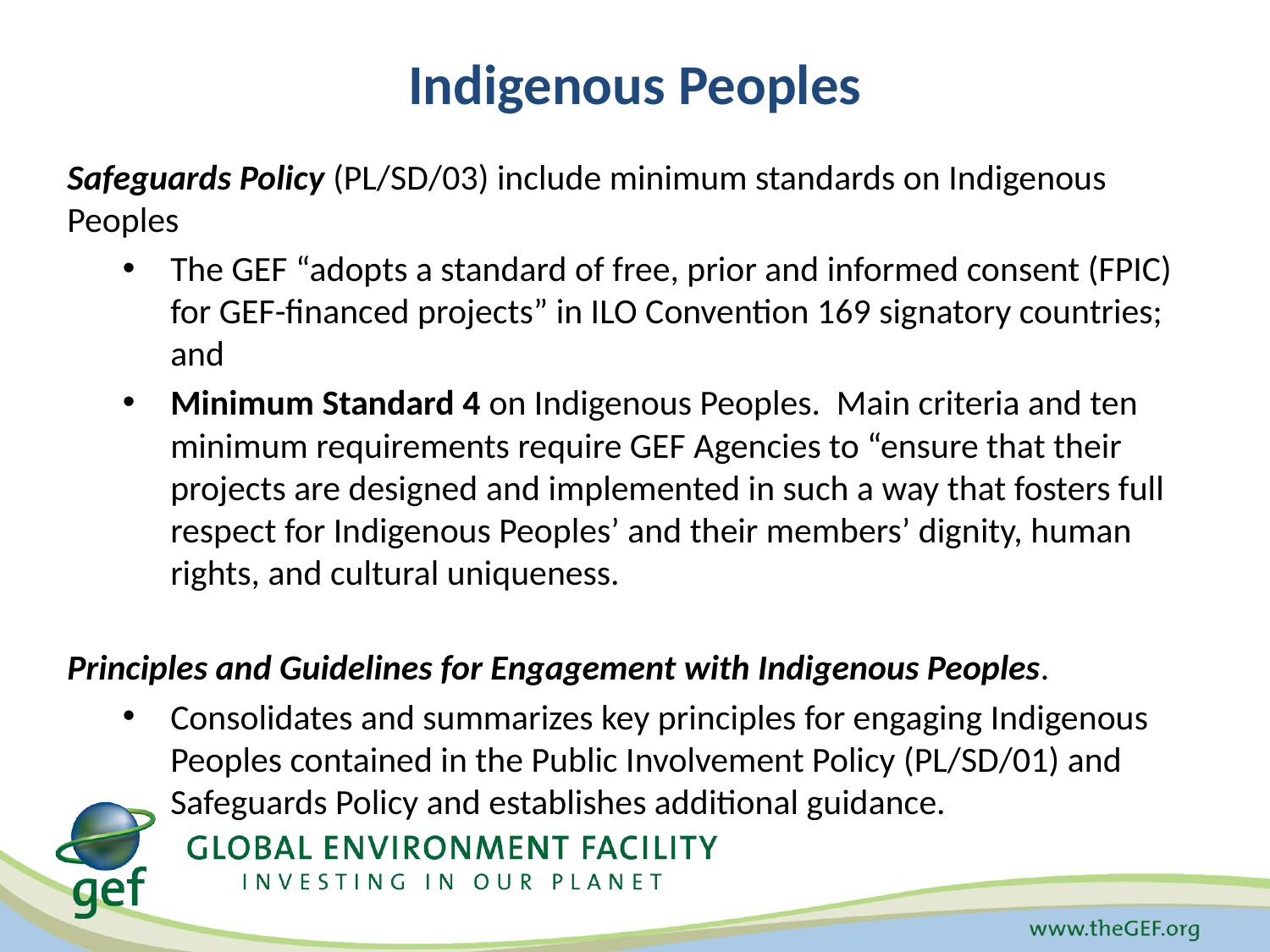

# Indigenous Peoples
Safeguards Policy (PL/SD/03) include minimum standards on Indigenous Peoples
The GEF “adopts a standard of free, prior and informed consent (FPIC) for GEF-financed projects” in ILO Convention 169 signatory countries; and
Minimum Standard 4 on Indigenous Peoples.  Main criteria and ten minimum requirements require GEF Agencies to “ensure that their projects are designed and implemented in such a way that fosters full respect for Indigenous Peoples’ and their members’ dignity, human rights, and cultural uniqueness.

Principles and Guidelines for Engagement with Indigenous Peoples.
Consolidates and summarizes key principles for engaging Indigenous Peoples contained in the Public Involvement Policy (PL/SD/01) and Safeguards Policy and establishes additional guidance.